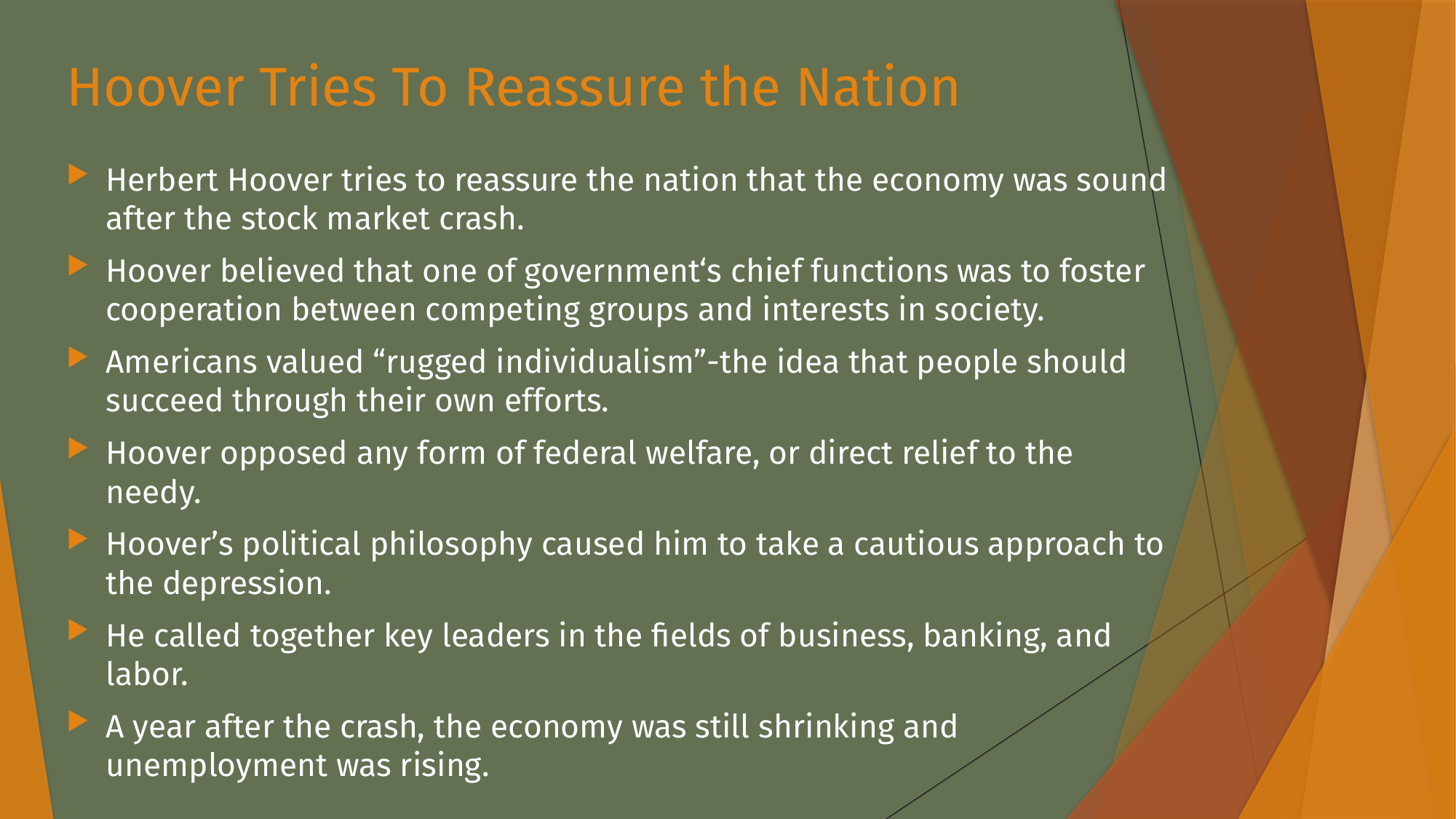

# Hoover Tries To Reassure the Nation
Herbert Hoover tries to reassure the nation that the economy was sound after the stock market crash.
Hoover believed that one of government‘s chief functions was to foster cooperation between competing groups and interests in society.
Americans valued “rugged individualism”-the idea that people should succeed through their own efforts.
Hoover opposed any form of federal welfare, or direct relief to the needy.
Hoover’s political philosophy caused him to take a cautious approach to the depression.
He called together key leaders in the fields of business, banking, and labor.
A year after the crash, the economy was still shrinking and unemployment was rising.